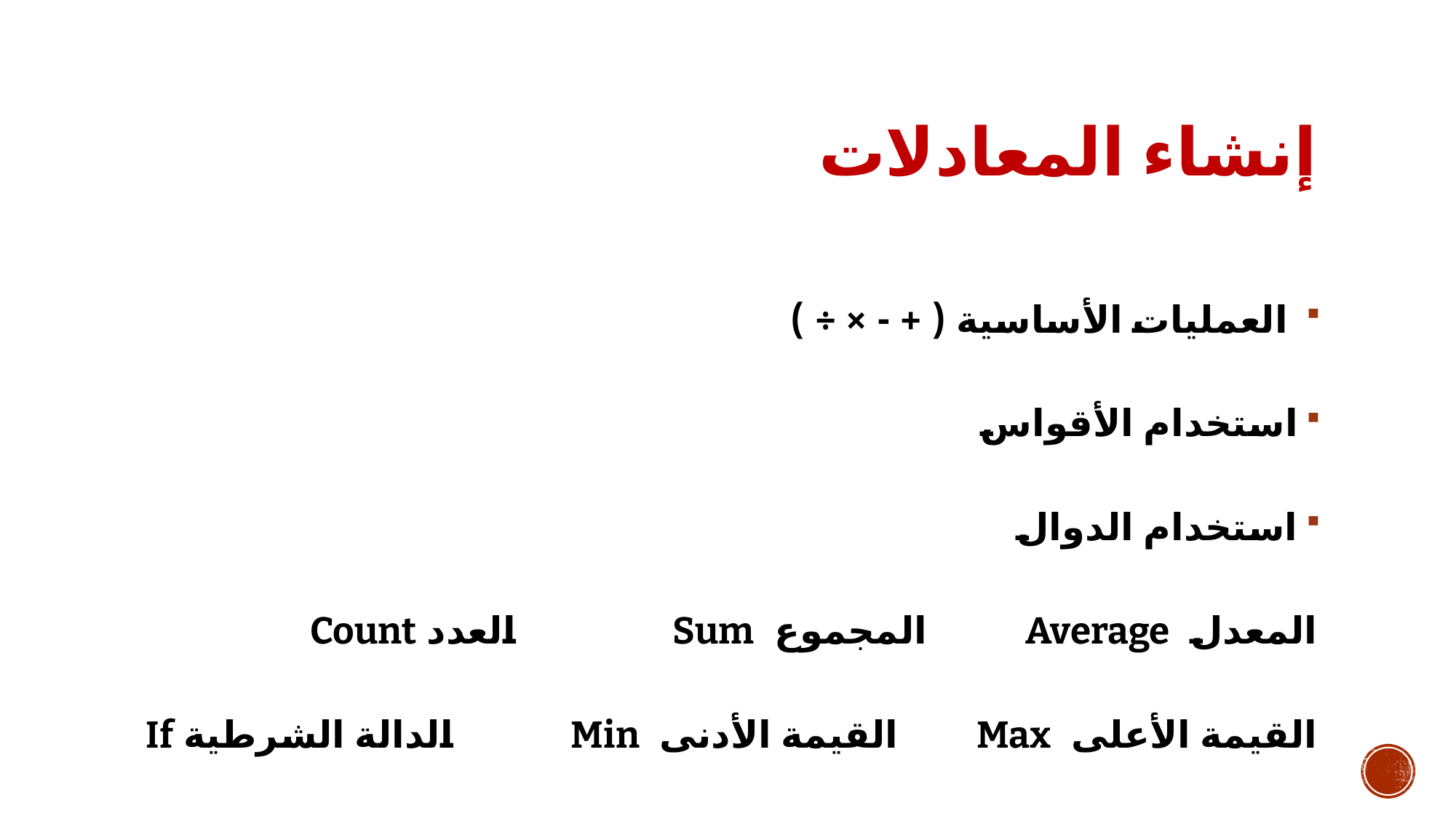

# إنشاء المعادلات
 العمليات الأساسية ( + - × ÷ )
استخدام الأقواس
استخدام الدوال
المعدل  Average          المجموع  Sum                العدد Count
القيمة الأعلى  Max        القيمة الأدنى  Min            الدالة الشرطية If